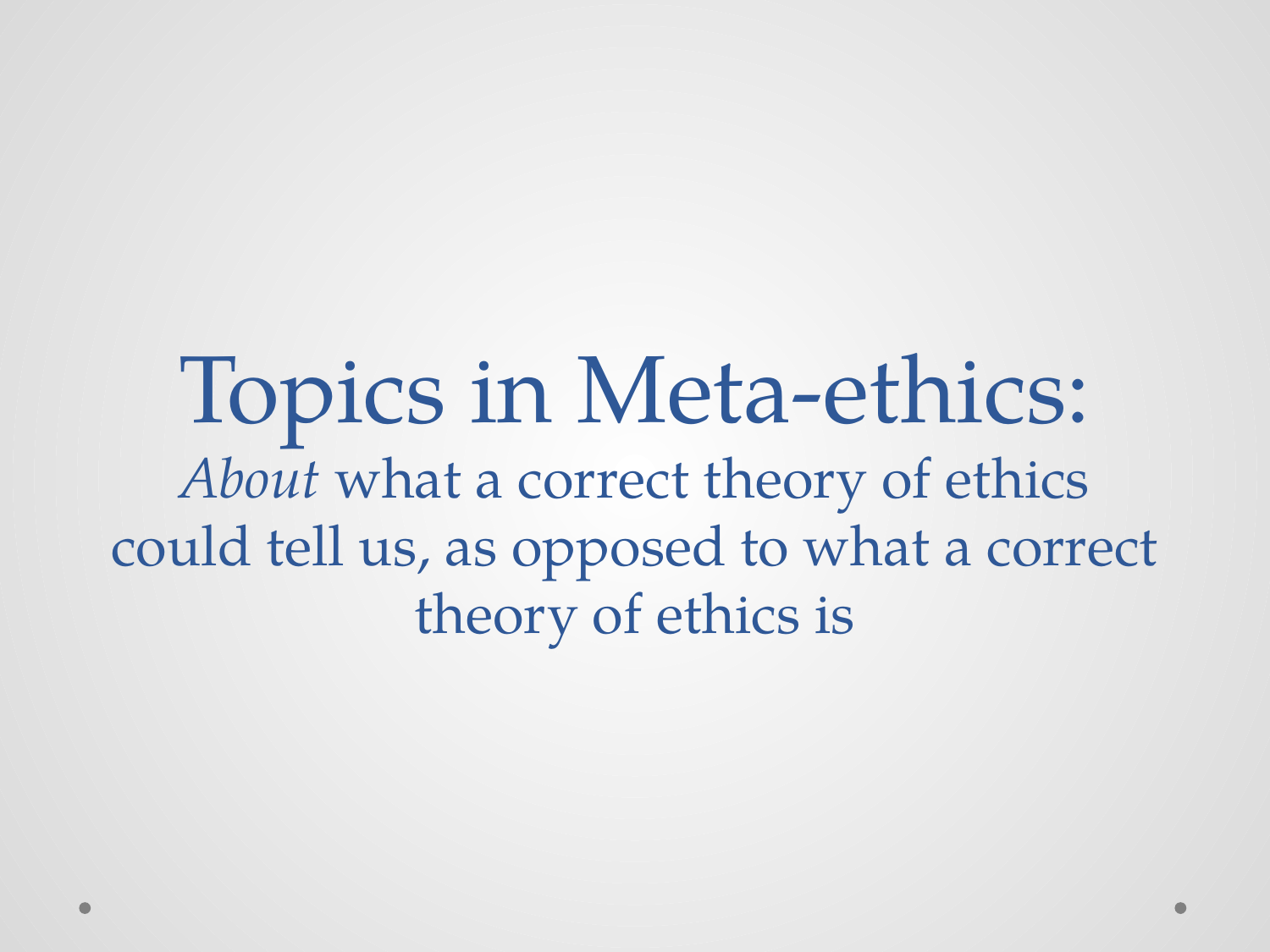

# Topics in Meta-ethics: About what a correct theory of ethics could tell us, as opposed to what a correct theory of ethics is